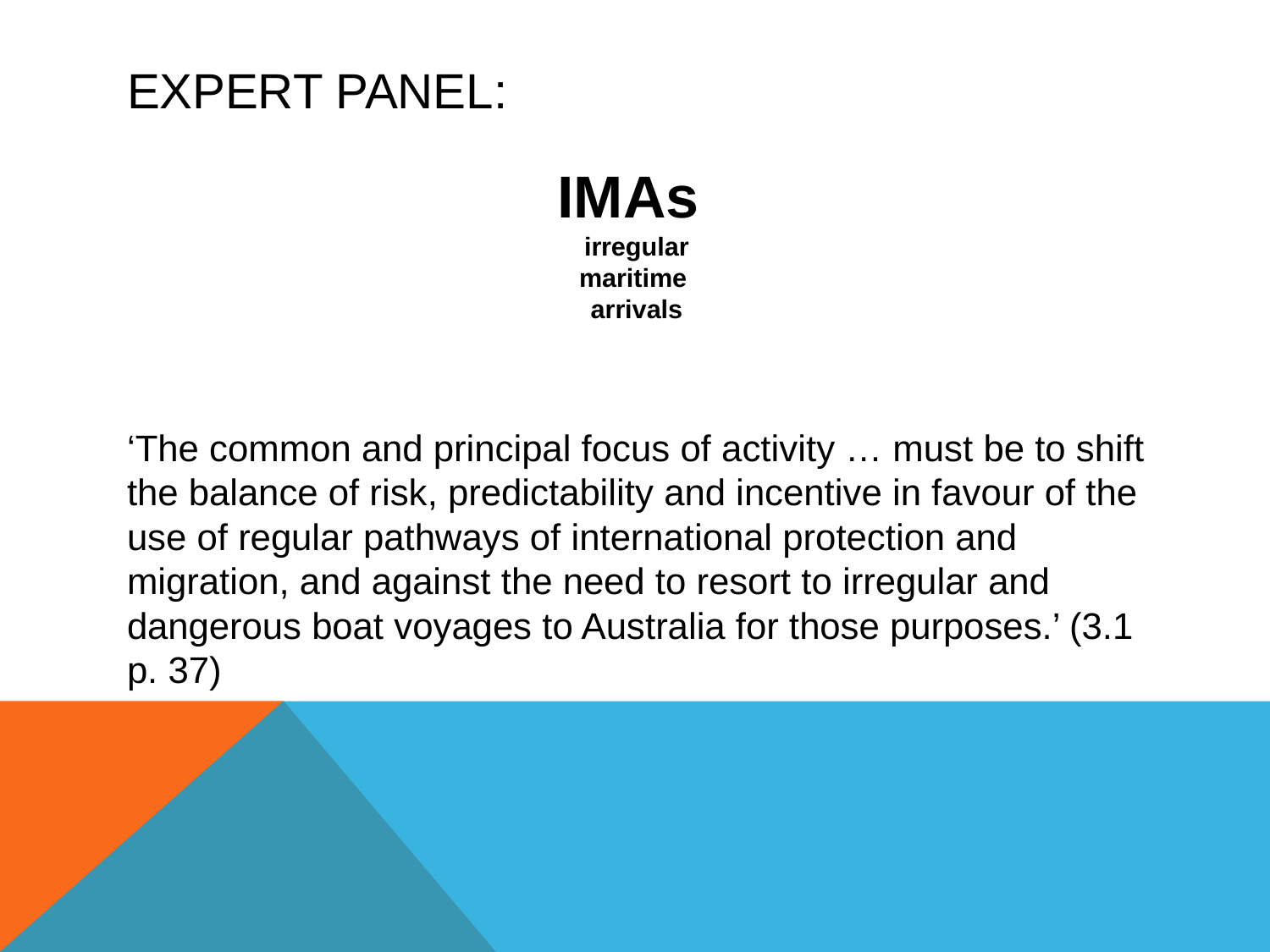

# Expert panel:
IMAs
irregular
maritime
arrivals
‘The common and principal focus of activity … must be to shift the balance of risk, predictability and incentive in favour of the use of regular pathways of international protection and migration, and against the need to resort to irregular and dangerous boat voyages to Australia for those purposes.’ (3.1 p. 37)